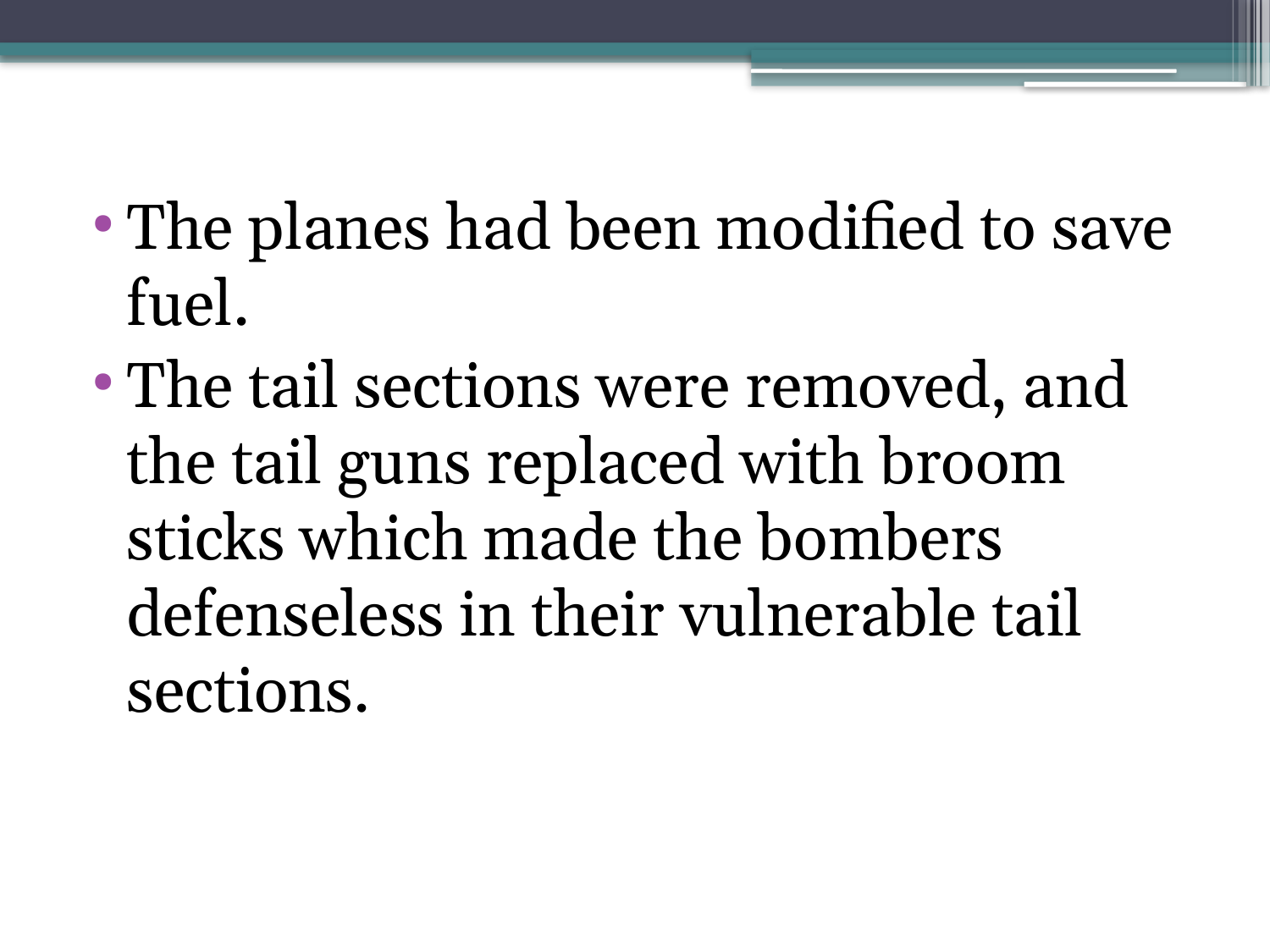

#
The planes had been modified to save fuel.
The tail sections were removed, and the tail guns replaced with broom sticks which made the bombers defenseless in their vulnerable tail sections.